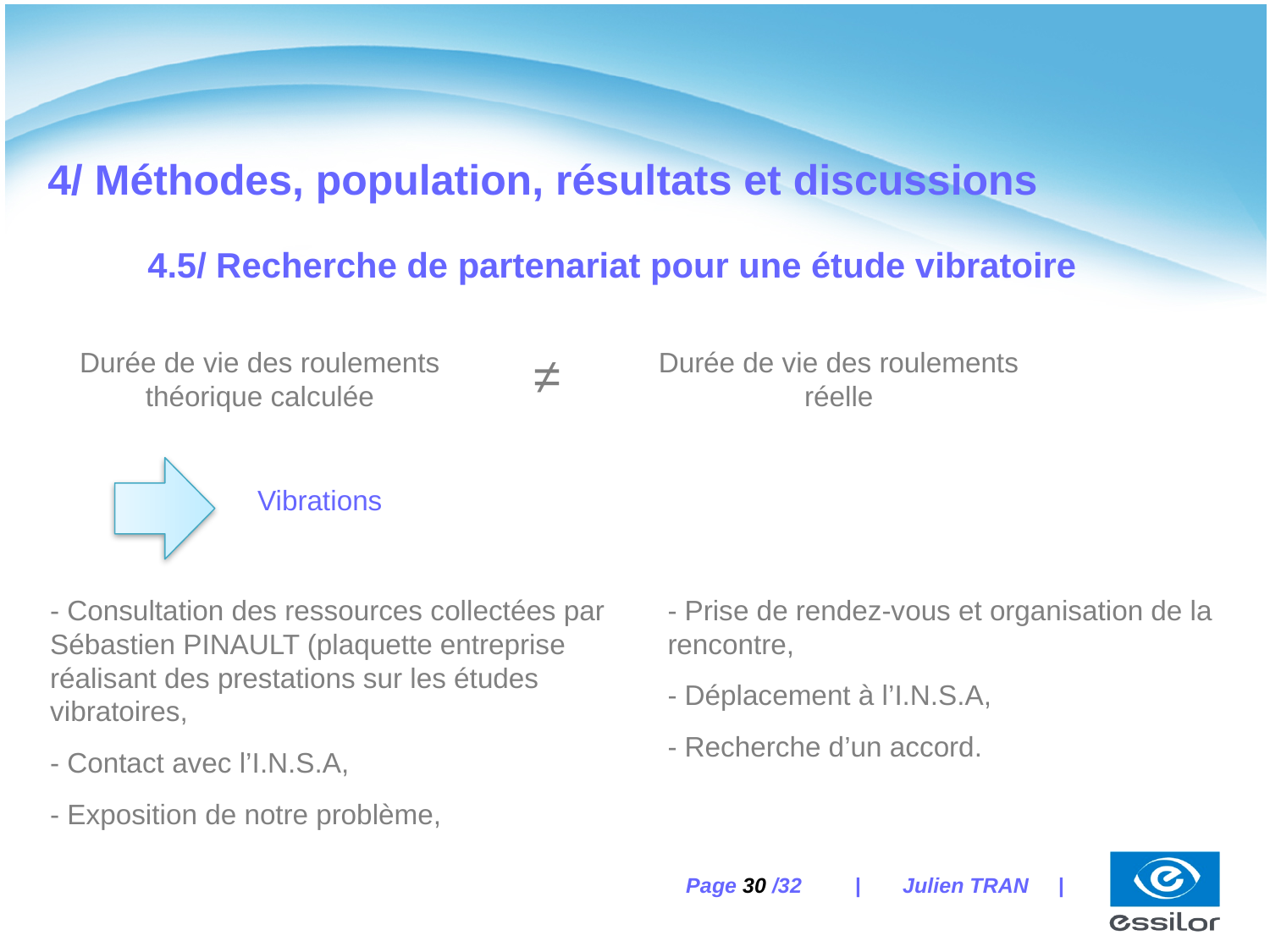

4/ Méthodes, population, résultats et discussions

4.5/ Recherche de partenariat pour une étude vibratoire
Durée de vie des roulements théorique calculée

 ≠

Durée de vie des roulements réelle

Vibrations

- Consultation des ressources collectées par Sébastien PINAULT (plaquette entreprise réalisant des prestations sur les études vibratoires,
- Contact avec l’I.N.S.A,
- Exposition de notre problème,

- Prise de rendez-vous et organisation de la rencontre,
- Déplacement à l’I.N.S.A,
- Recherche d’un accord.